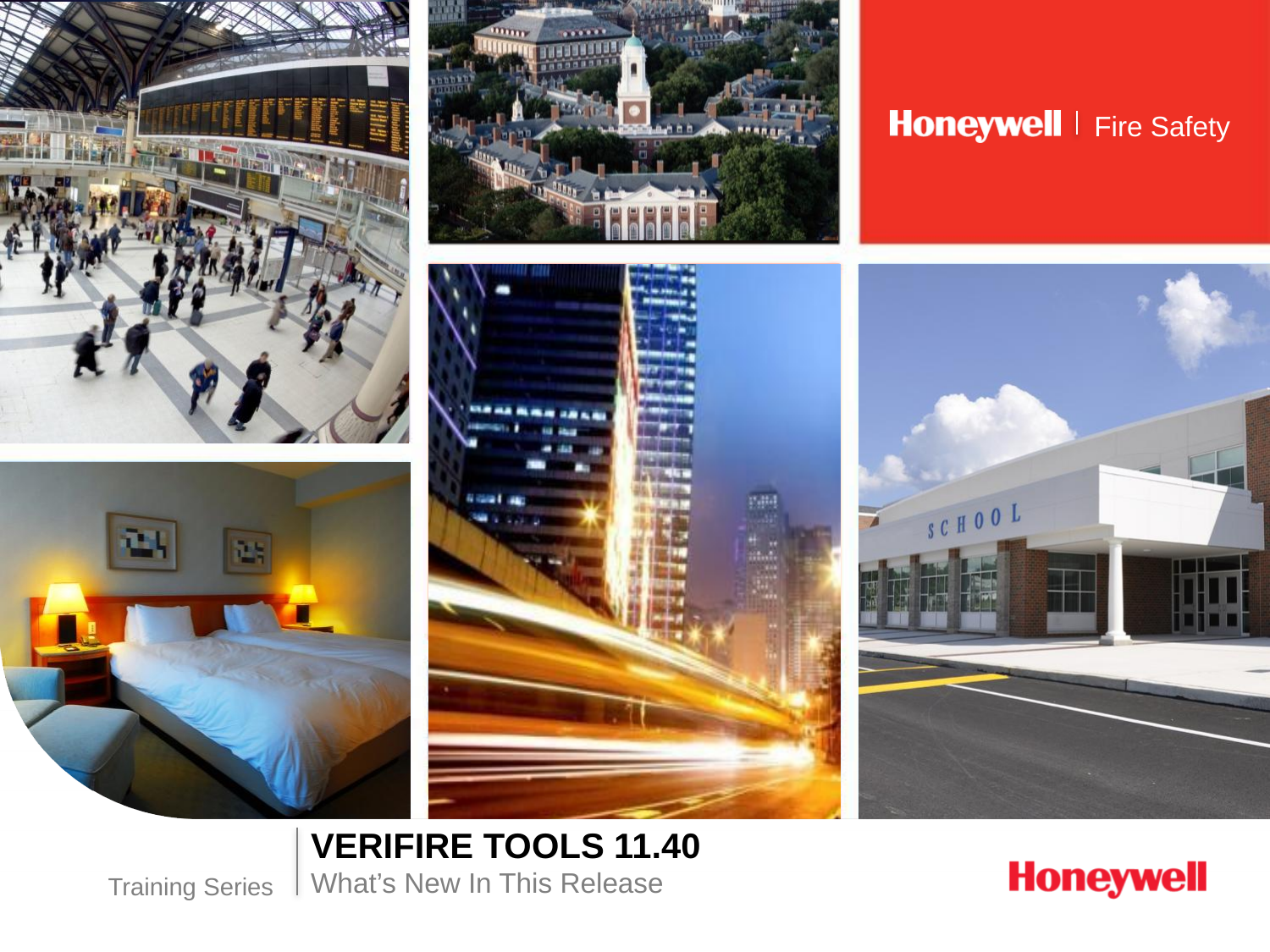

VeriFire Tools 11.40
What’s New In This Release
Training Series